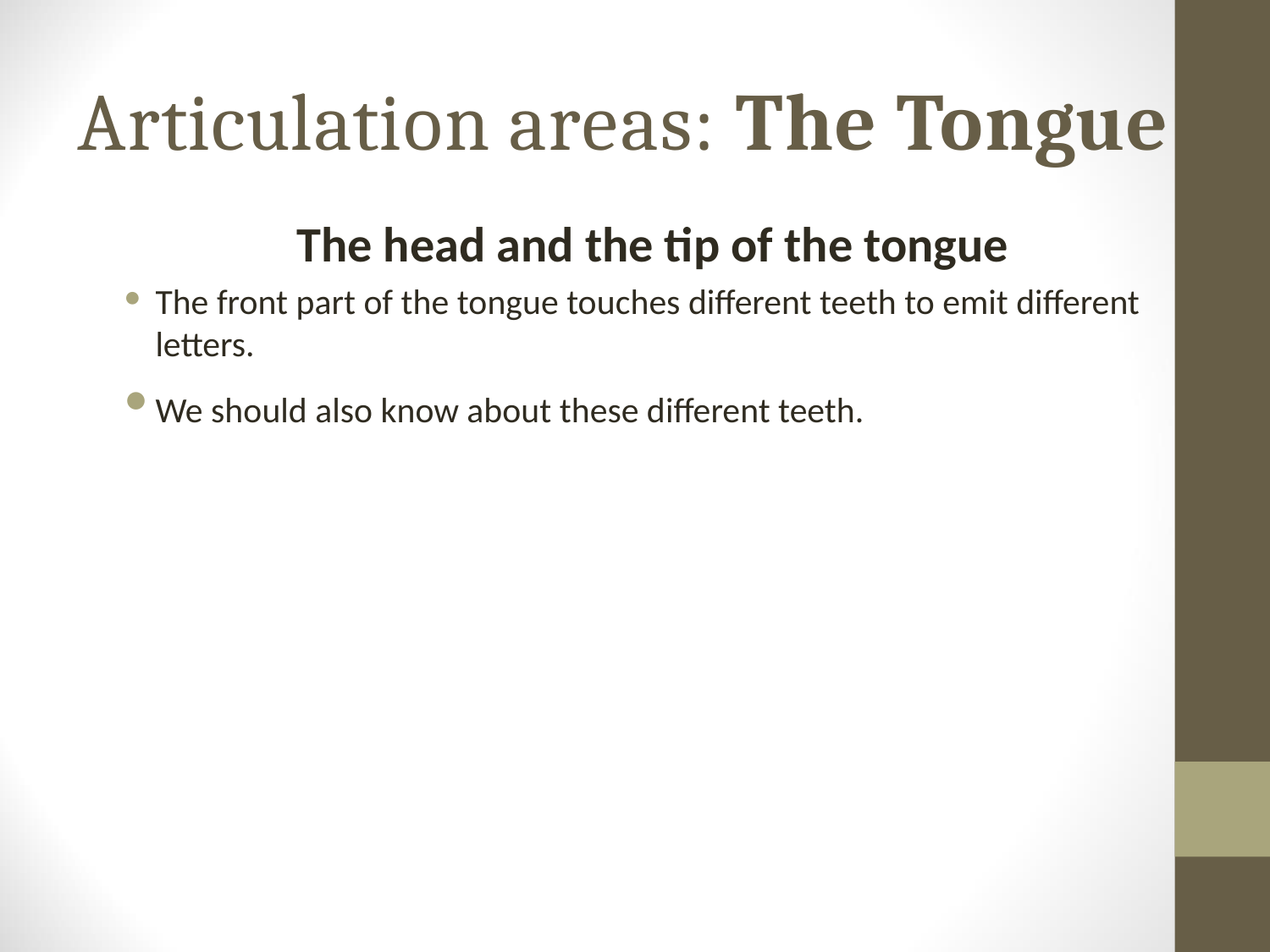

# Articulation areas: The Tongue
The head and the tip of the tongue
The front part of the tongue touches different teeth to emit different letters.
We should also know about these different teeth.